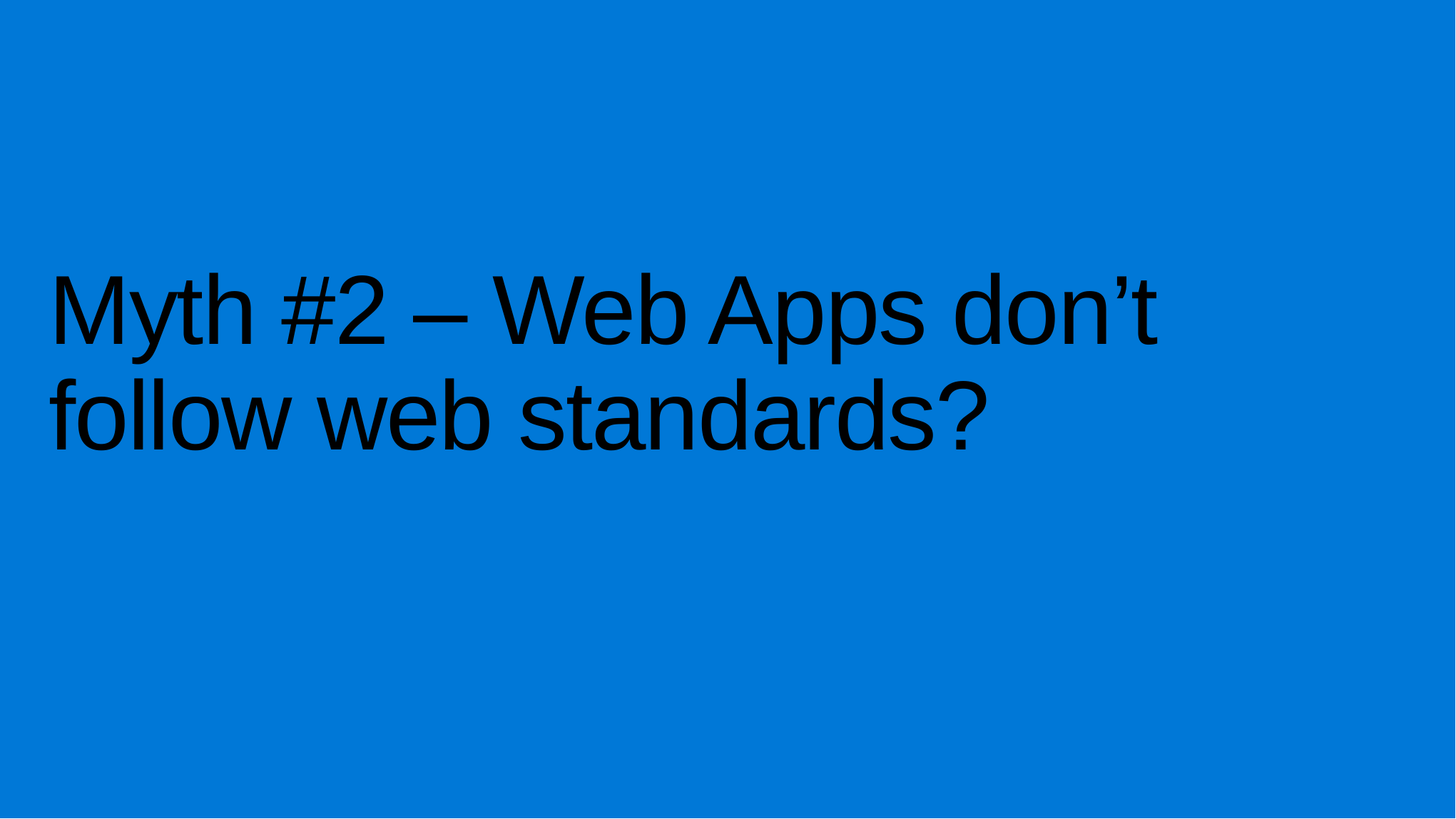

# Myth #2 – Web Apps don’t follow web standards?